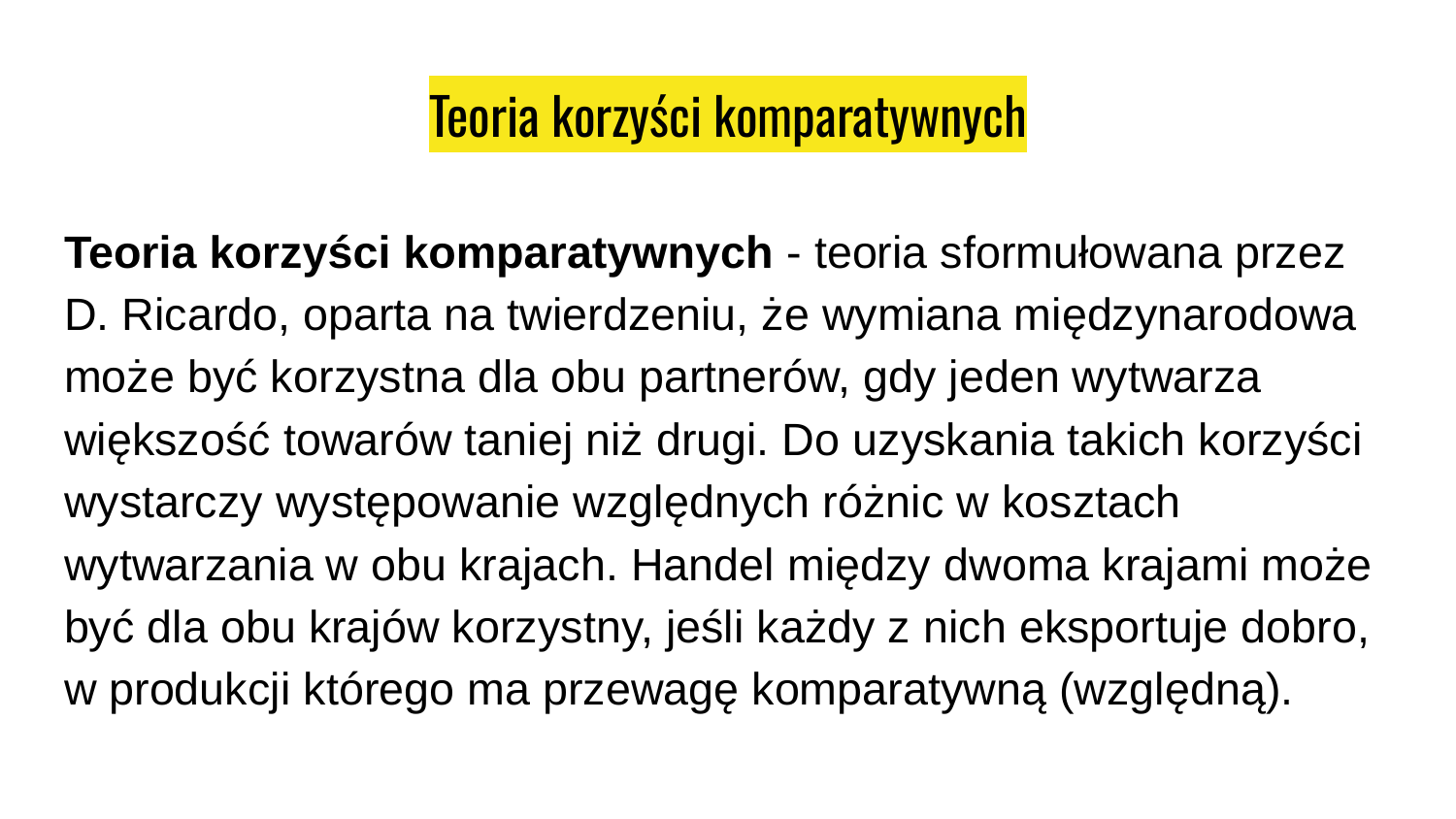

# Teoria korzyści komparatywnych

Teoria korzyści komparatywnych - teoria sformułowana przez D. Ricardo, oparta na twierdzeniu, że wymiana międzynarodowa może być korzystna dla obu partnerów, gdy jeden wytwarza większość towarów taniej niż drugi. Do uzyskania takich korzyści wystarczy występowanie względnych różnic w kosztach wytwarzania w obu krajach. Handel między dwoma krajami może być dla obu krajów korzystny, jeśli każdy z nich eksportuje dobro, w produkcji którego ma przewagę komparatywną (względną).